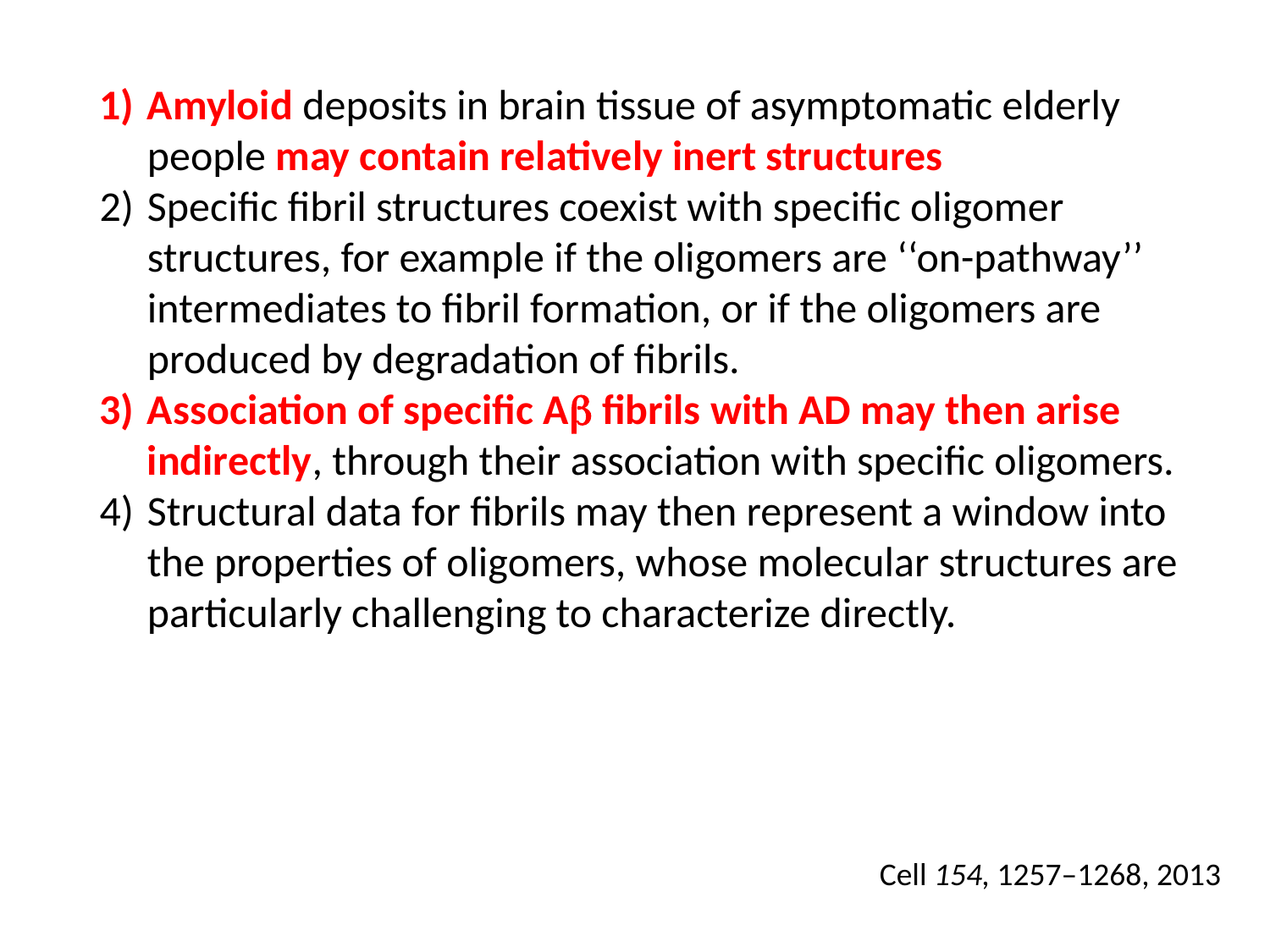

Amyloid deposits in brain tissue of asymptomatic elderly people may contain relatively inert structures
Specific fibril structures coexist with specific oligomer structures, for example if the oligomers are ‘‘on-pathway’’ intermediates to fibril formation, or if the oligomers are produced by degradation of fibrils.
Association of specific Aβ fibrils with AD may then arise indirectly, through their association with specific oligomers.
Structural data for fibrils may then represent a window into the properties of oligomers, whose molecular structures are particularly challenging to characterize directly.
Cell 154, 1257–1268, 2013